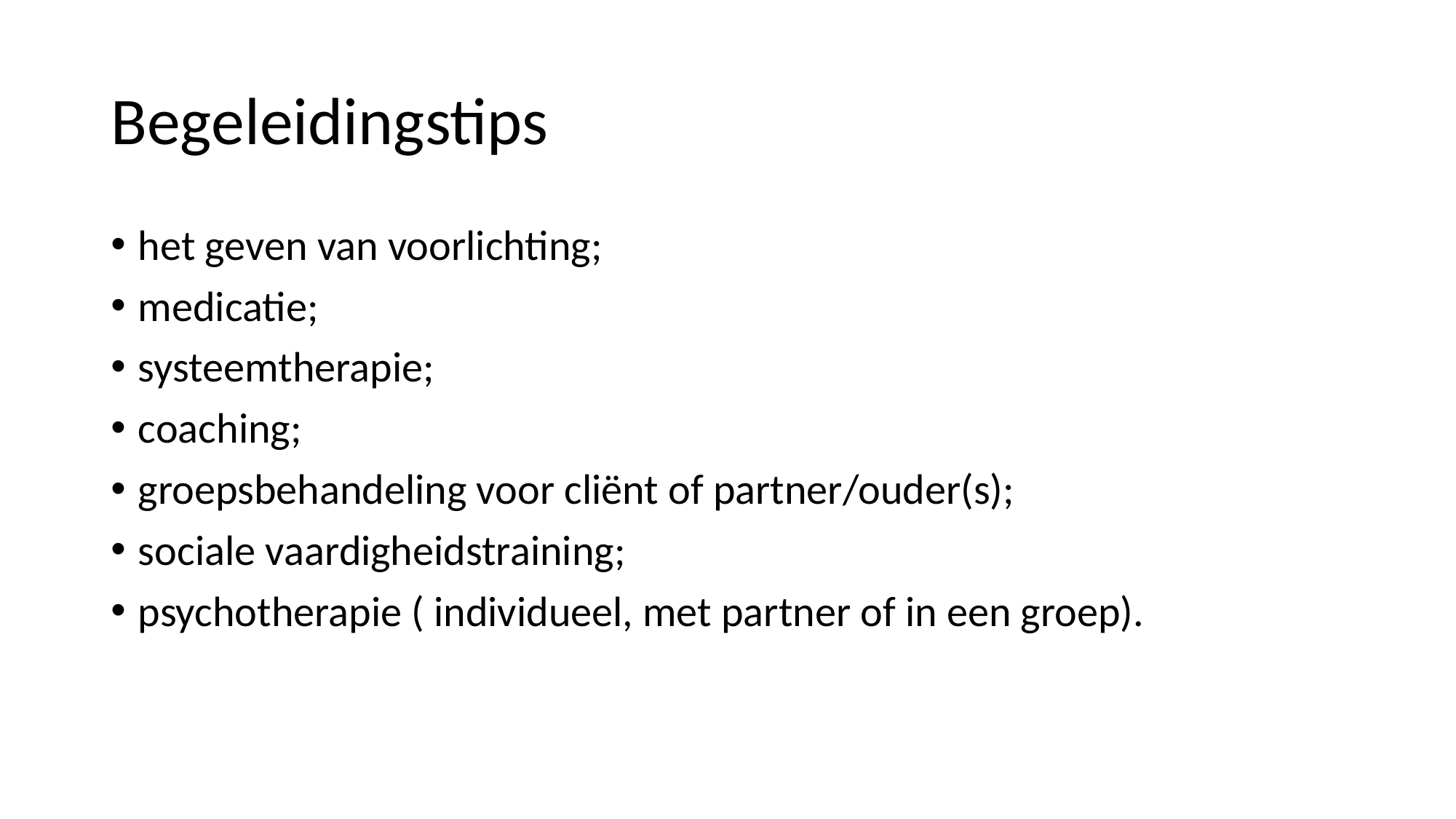

# Begeleidingstips
het geven van voorlichting;
medicatie;
systeemtherapie;
coaching;
groepsbehandeling voor cliënt of partner/ouder(s);
sociale vaardigheidstraining;
psychotherapie ( individueel, met partner of in een groep).